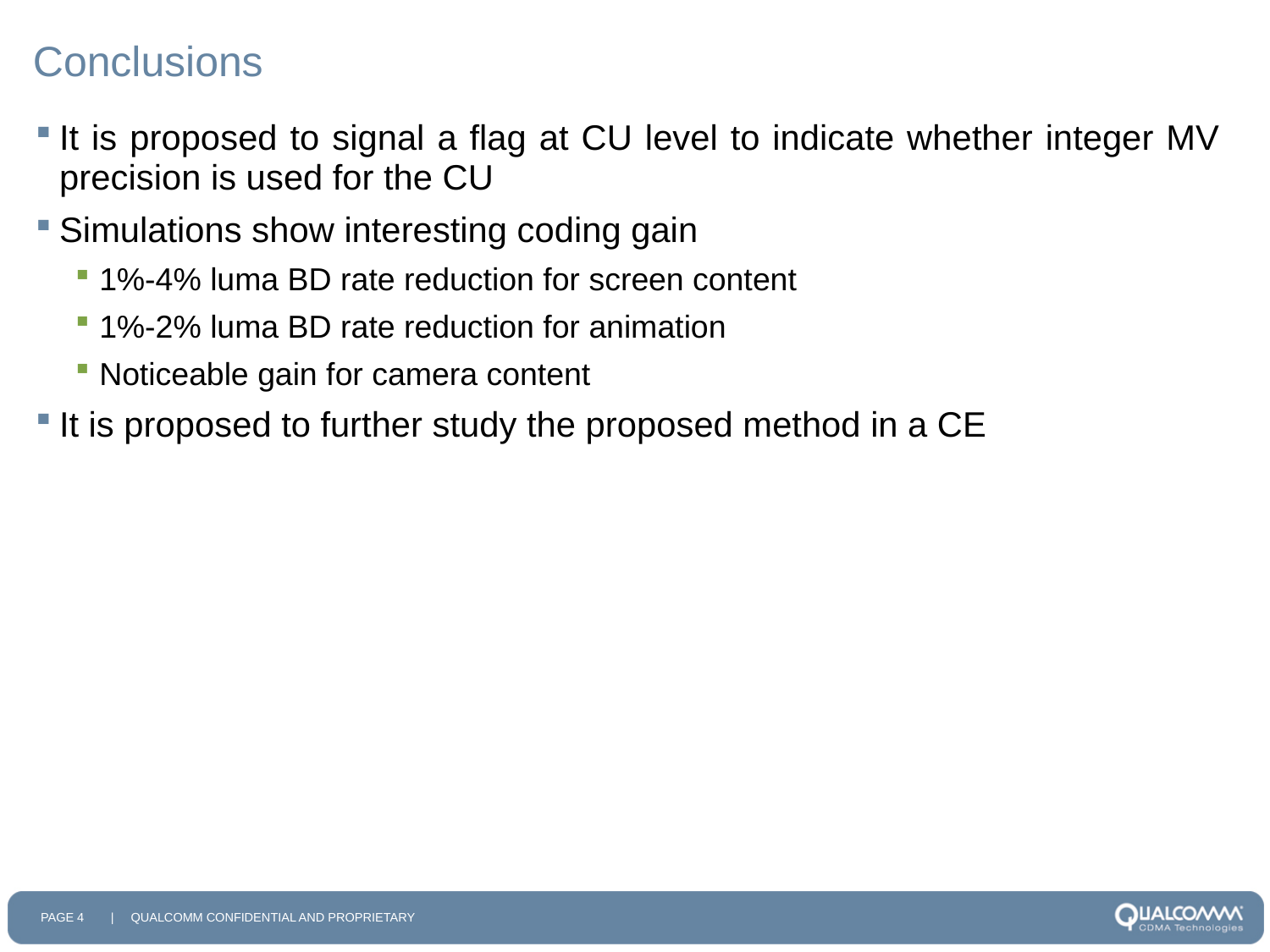

# Conclusions
It is proposed to signal a flag at CU level to indicate whether integer MV precision is used for the CU
Simulations show interesting coding gain
1%-4% luma BD rate reduction for screen content
1%-2% luma BD rate reduction for animation
Noticeable gain for camera content
It is proposed to further study the proposed method in a CE